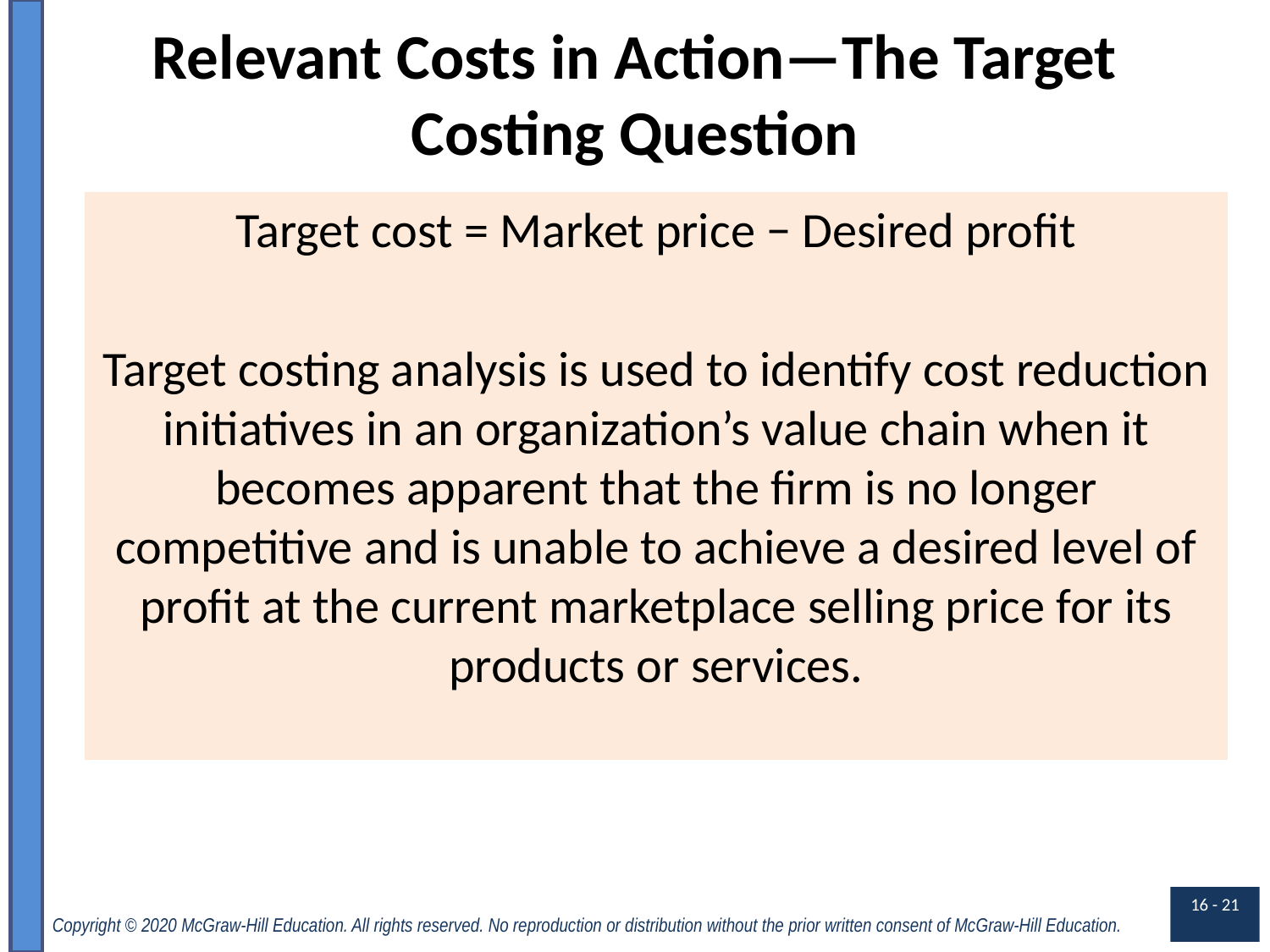

# Relevant Costs in Action—The Target Costing Question
Target cost = Market price − Desired profit

Target costing analysis is used to identify cost reduction initiatives in an organization’s value chain when it becomes apparent that the firm is no longer competitive and is unable to achieve a desired level of profit at the current marketplace selling price for its products or services.